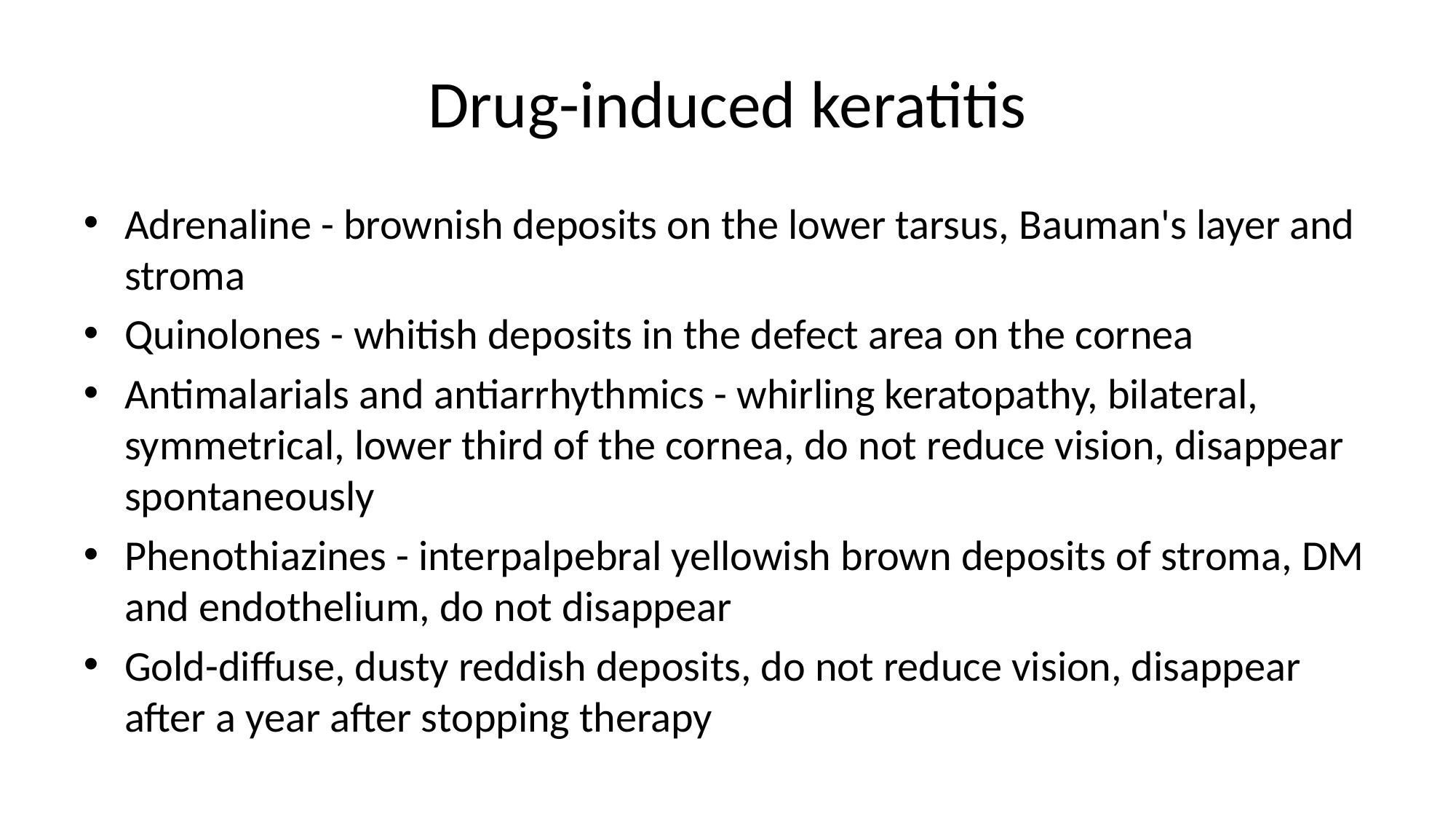

# Drug-induced keratitis
Adrenaline - brownish deposits on the lower tarsus, Bauman's layer and stroma
Quinolones - whitish deposits in the defect area on the cornea
Antimalarials and antiarrhythmics - whirling keratopathy, bilateral, symmetrical, lower third of the cornea, do not reduce vision, disappear spontaneously
Phenothiazines - interpalpebral yellowish brown deposits of stroma, DM and endothelium, do not disappear
Gold-diffuse, dusty reddish deposits, do not reduce vision, disappear after a year after stopping therapy